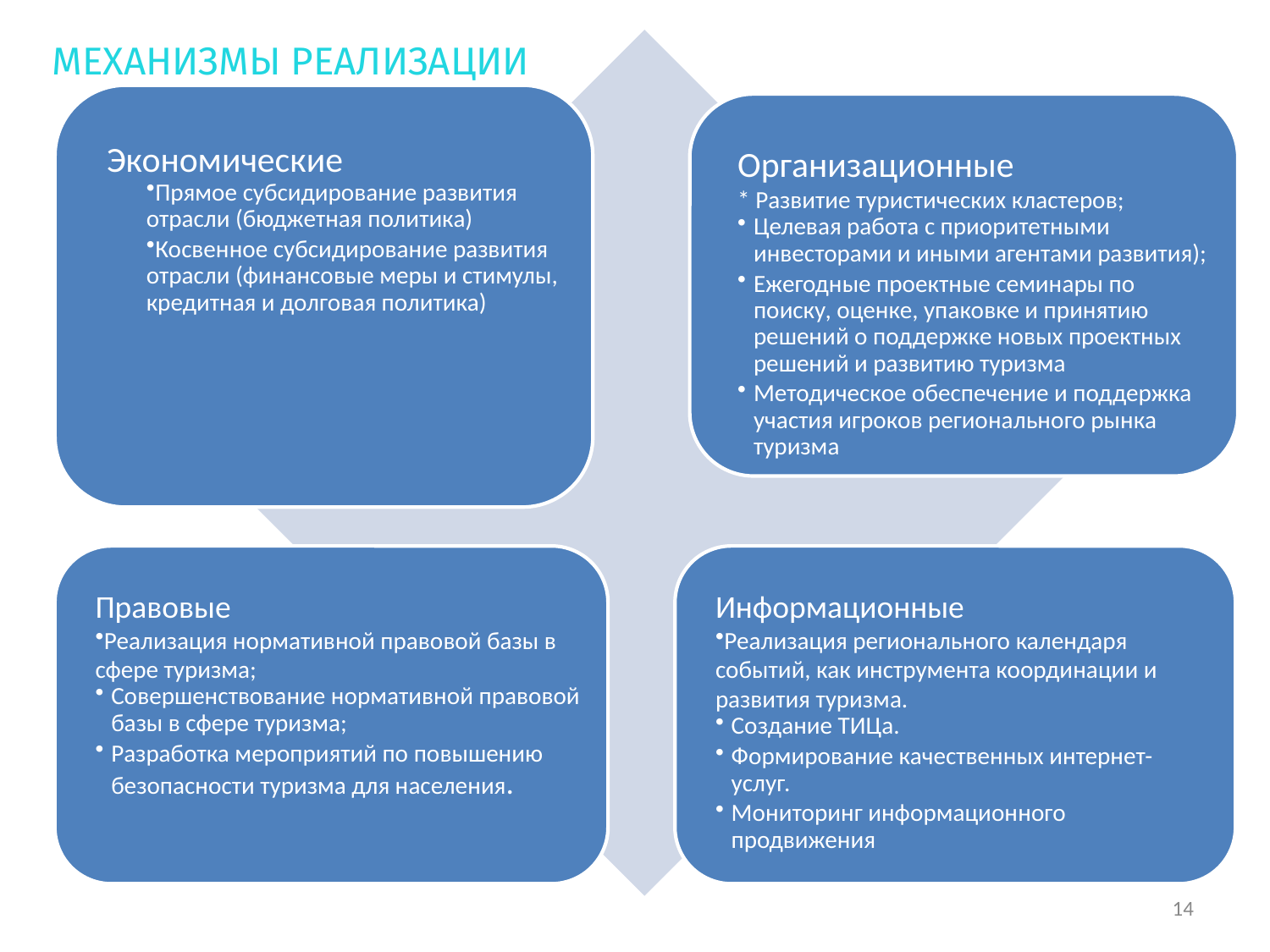

МЕХАНИЗМЫ РЕАЛИЗАЦИИ
Экономические
Прямое субсидирование развития отрасли (бюджетная политика)
Косвенное субсидирование развития отрасли (финансовые меры и стимулы, кредитная и долговая политика)
Организационные
* Развитие туристических кластеров;
Целевая работа с приоритетными инвесторами и иными агентами развития);
Ежегодные проектные семинары по поиску, оценке, упаковке и принятию решений о поддержке новых проектных решений и развитию туризма
Методическое обеспечение и поддержка участия игроков регионального рынка туризма
Правовые
Реализация нормативной правовой базы в сфере туризма;
Совершенствование нормативной правовой базы в сфере туризма;
Разработка мероприятий по повышению безопасности туризма для населения.
Информационные
Реализация регионального календаря событий, как инструмента координации и развития туризма.
Создание ТИЦа.
Формирование качественных интернет-услуг.
Мониторинг информационного продвижения
#
14